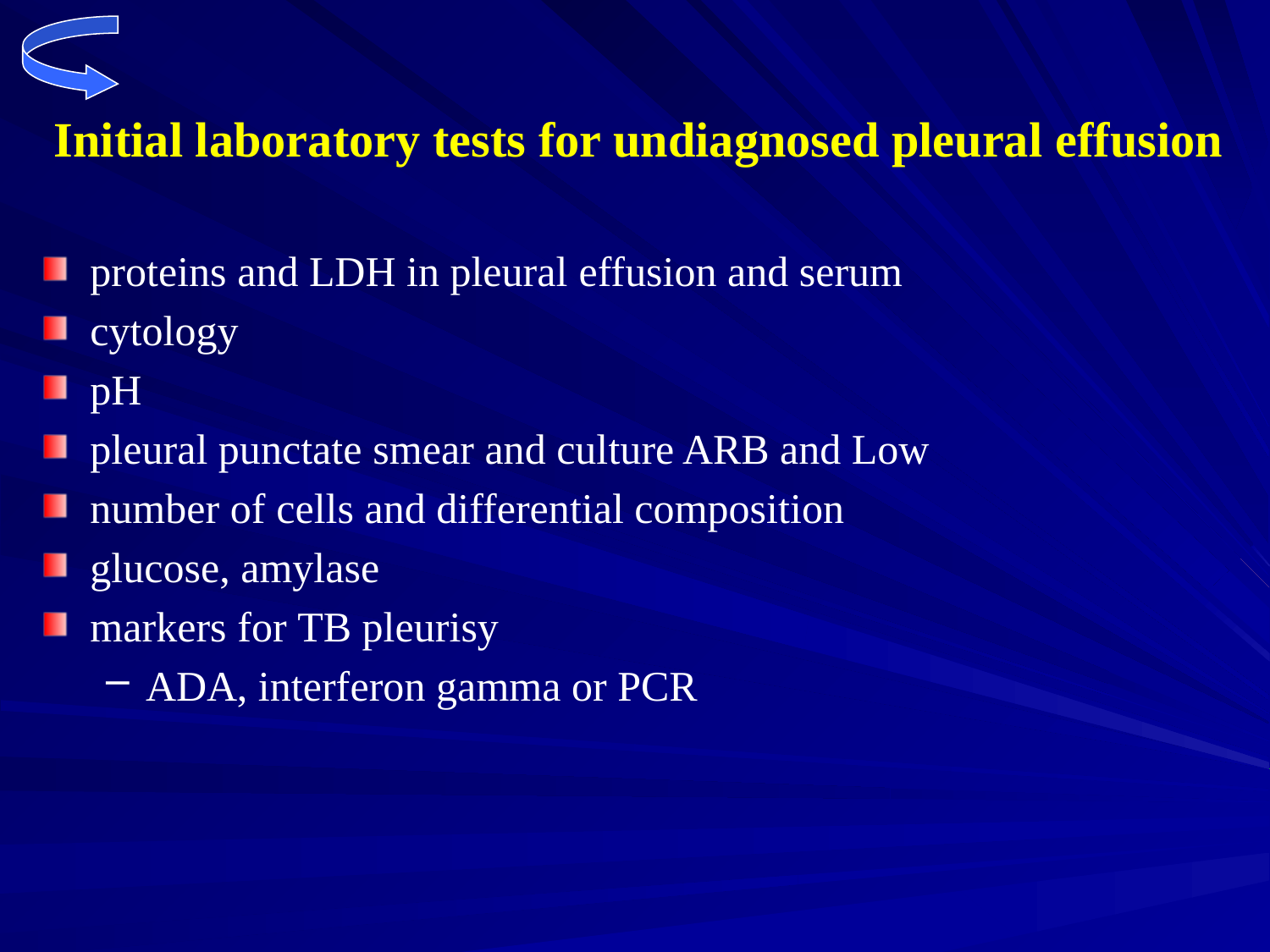

# Initial laboratory tests for undiagnosed pleural effusion
proteins and LDH in pleural effusion and serum
cytology
pH
pleural punctate smear and culture ARB and Low
number of cells and differential composition
glucose, amylase
markers for TB pleurisy
ADA, interferon gamma or PCR